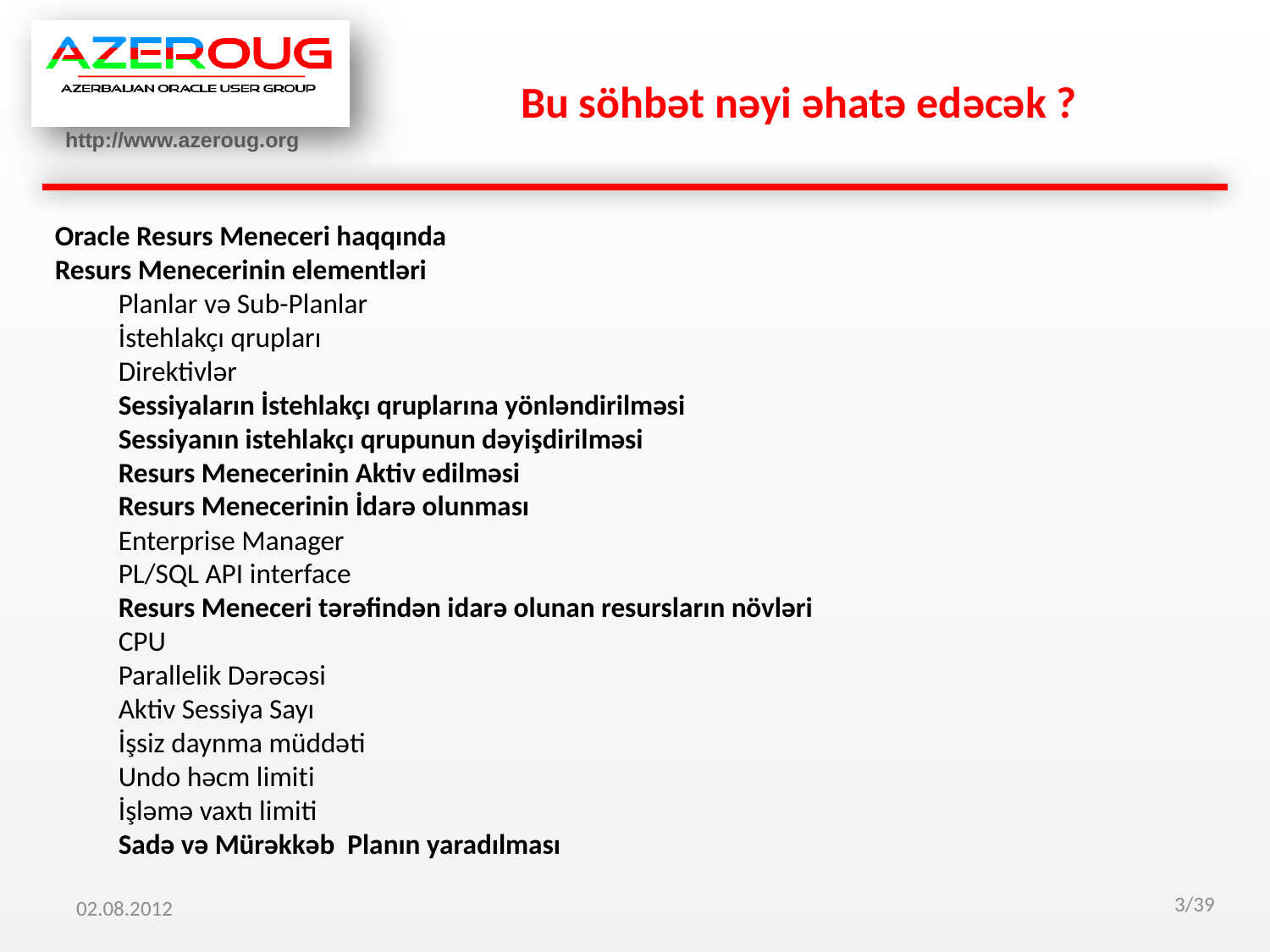

# Bu söhbət nəyi əhatə edəcək ?
Oracle Resurs Meneceri haqqında
Resurs Menecerinin elementləri
Planlar və Sub-Planlar
İstehlakçı qrupları
Direktivlər
Sessiyaların İstehlakçı qruplarına yönləndirilməsi
Sessiyanın istehlakçı qrupunun dəyişdirilməsi
Resurs Menecerinin Aktiv edilməsi
Resurs Menecerinin İdarə olunması
Enterprise Manager
PL/SQL API interface
Resurs Meneceri tərəfindən idarə olunan resursların növləri
CPU
Parallelik Dərəcəsi
Aktiv Sessiya Sayı
İşsiz daynma müddəti
Undo həcm limiti
İşləmə vaxtı limiti
Sadə və Mürəkkəb  Planın yaradılması
02.08.2012